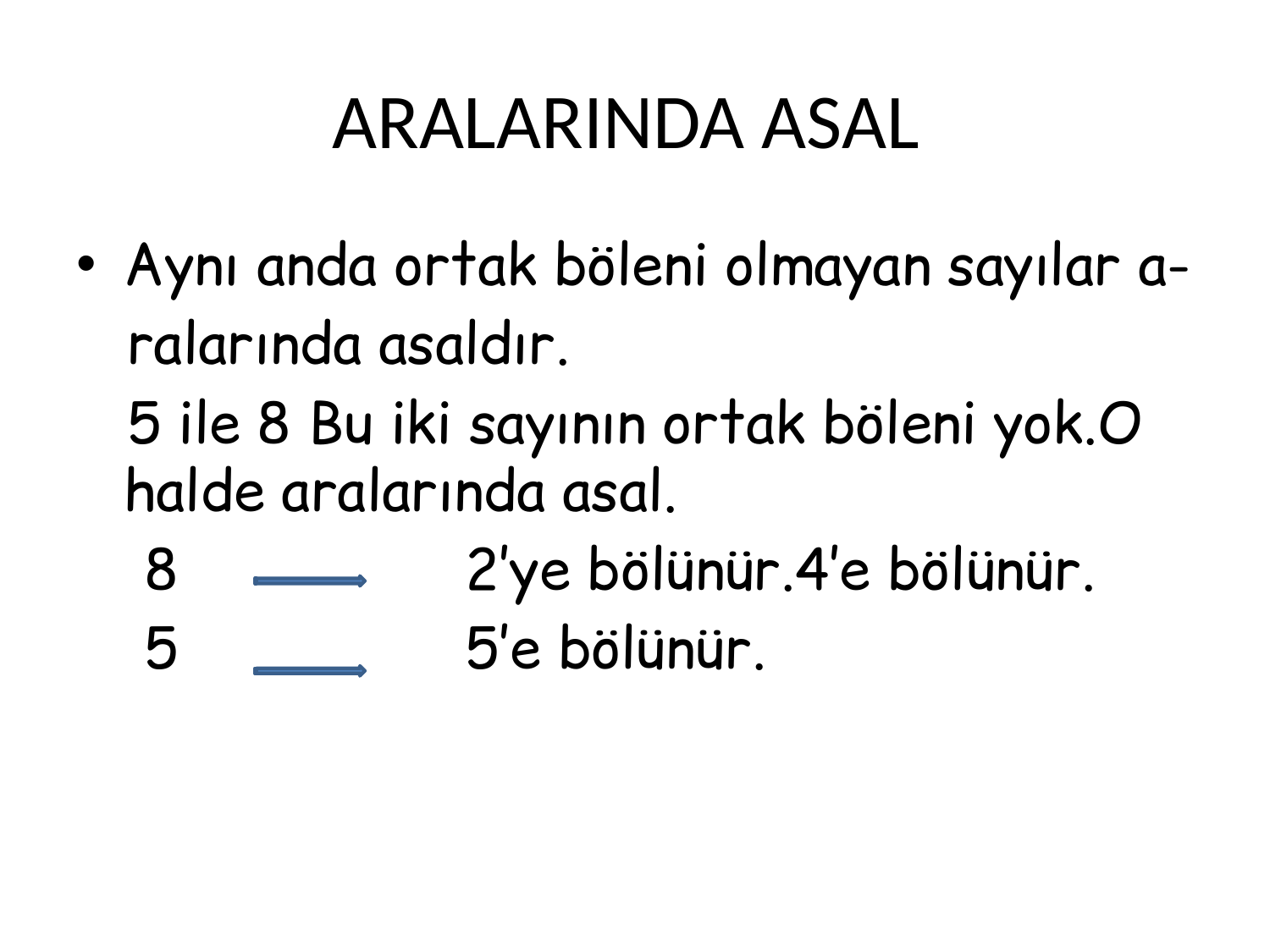

# ARALARINDA ASAL
Aynı anda ortak böleni olmayan sayılar a-
   ralarında asaldır.
   5 ile 8 Bu iki sayının ortak böleni yok.O halde aralarında asal.
    8                 2’ye bölünür.4’e bölünür.
    5                 5’e bölünür.